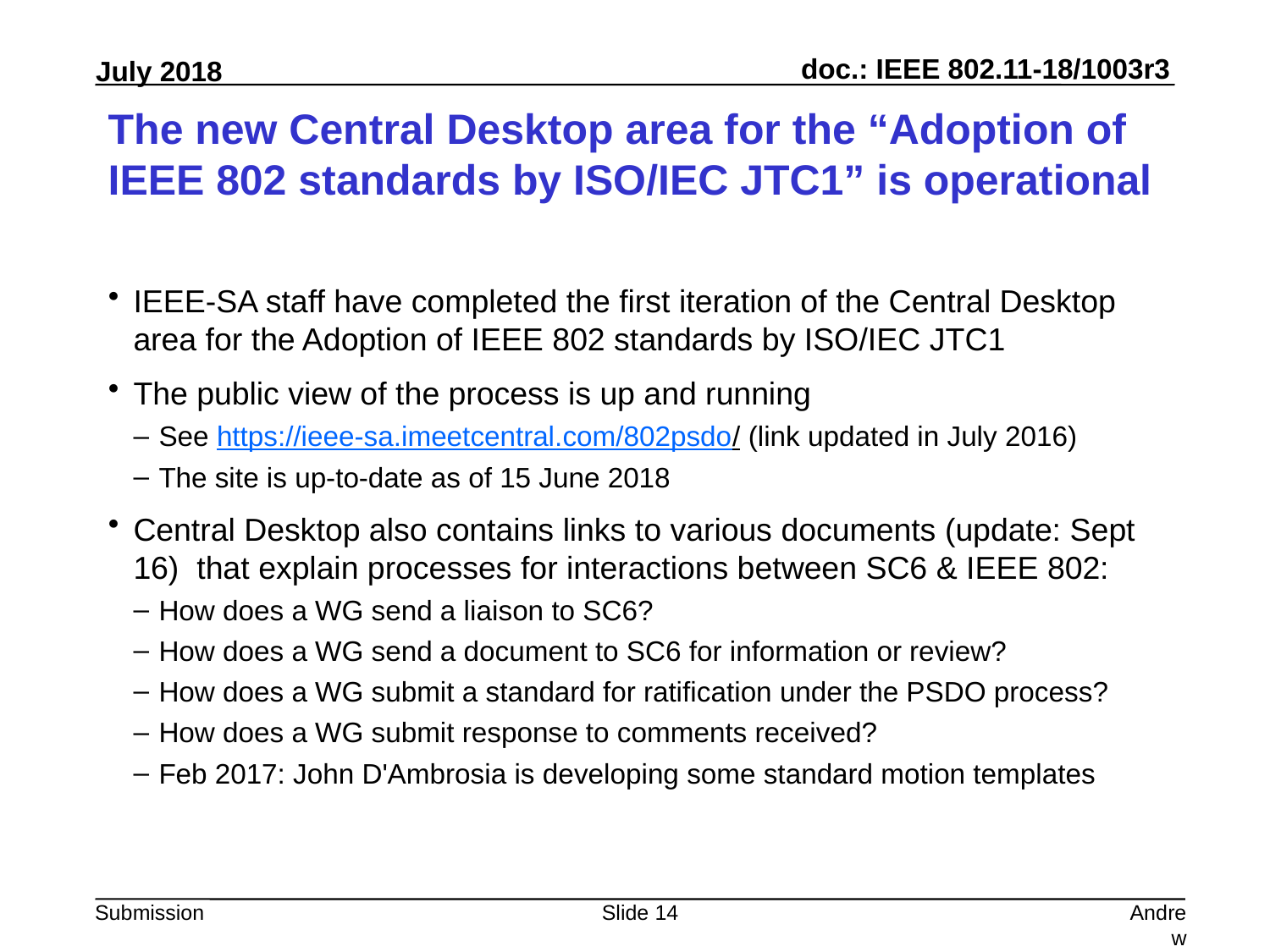

# The new Central Desktop area for the “Adoption of IEEE 802 standards by ISO/IEC JTC1” is operational
IEEE-SA staff have completed the first iteration of the Central Desktop area for the Adoption of IEEE 802 standards by ISO/IEC JTC1
The public view of the process is up and running
See https://ieee-sa.imeetcentral.com/802psdo/ (link updated in July 2016)
The site is up-to-date as of 15 June 2018
Central Desktop also contains links to various documents (update: Sept 16)  that explain processes for interactions between SC6 & IEEE 802:
How does a WG send a liaison to SC6?
How does a WG send a document to SC6 for information or review?
How does a WG submit a standard for ratification under the PSDO process?
How does a WG submit response to comments received?
Feb 2017: John D'Ambrosia is developing some standard motion templates

Slide 14
Andrew Myles, Cisco